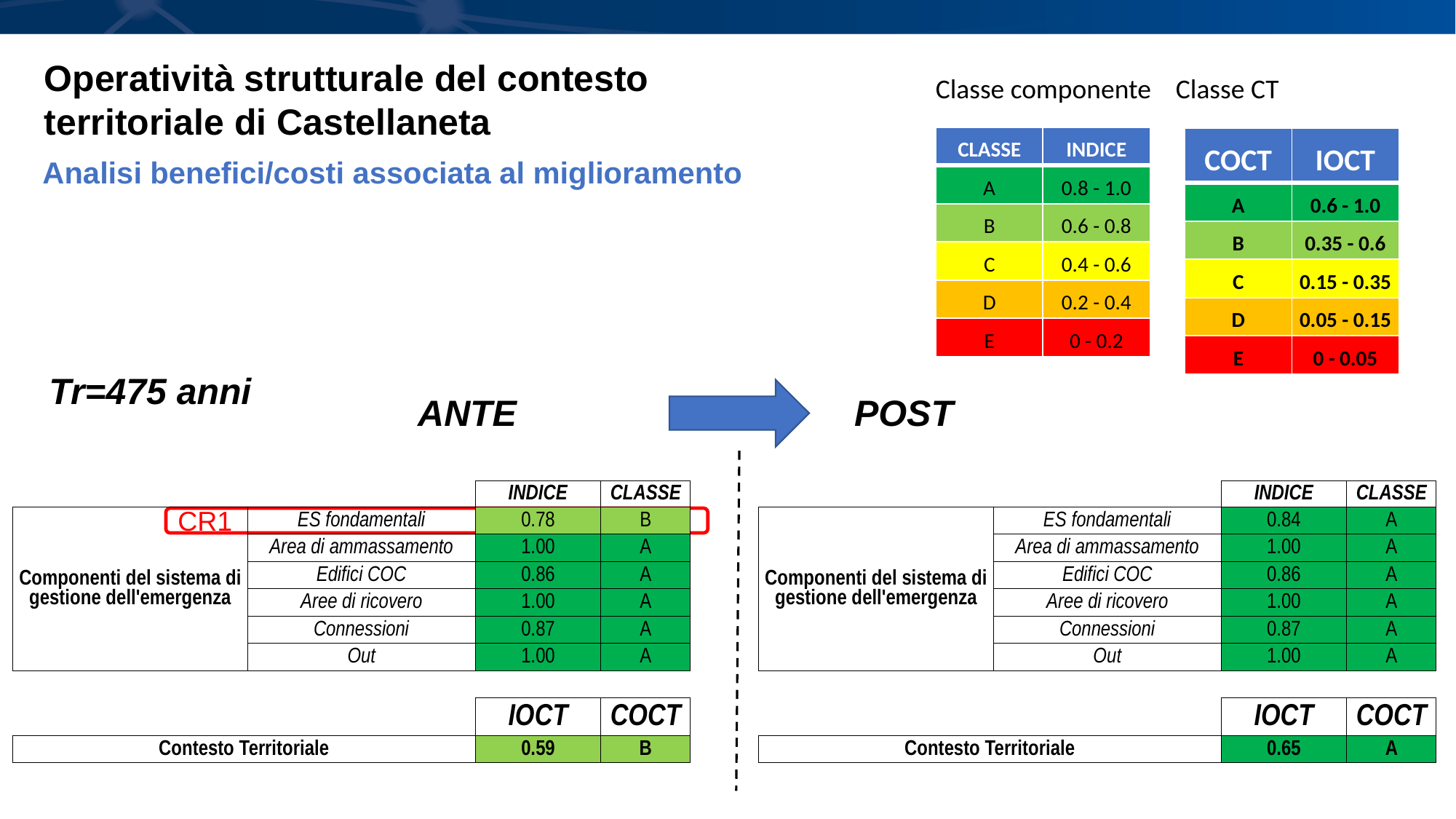

Operatività strutturale del contesto territoriale di Castellaneta
Classe componente    Classe CT
| CLASSE | INDICE |
| --- | --- |
| A | 0.8 - 1.0 |
| B | 0.6 - 0.8 |
| C | 0.4 - 0.6 |
| D | 0.2 - 0.4 |
| E | 0 - 0.2 |
| COCT | IOCT |
| --- | --- |
| A | 0.6 - 1.0 |
| B | 0.35 - 0.6 |
| C | 0.15 - 0.35 |
| D | 0.05 - 0.15 |
| E | 0 - 0.05 |
Analisi benefici/costi associata al miglioramento
Tr=475 anni

  	ANTE				POST
|  |  | INDICE | CLASSE |
| --- | --- | --- | --- |
| Componenti del sistema di gestione dell'emergenza | ES fondamentali | 0.78 | B |
|  | Area di ammassamento | 1.00 | A |
|  | Edifici COC | 0.86 | A |
|  | Aree di ricovero | 1.00 | A |
|  | Connessioni | 0.87 | A |
|  | Out | 1.00 | A |
|  |  |  |  |
|  |  | IOCT | COCT |
| Contesto Territoriale |  | 0.59 | B |
|  |  | INDICE | CLASSE |
| --- | --- | --- | --- |
| Componenti del sistema di gestione dell'emergenza | ES fondamentali | 0.84 | A |
|  | Area di ammassamento | 1.00 | A |
|  | Edifici COC | 0.86 | A |
|  | Aree di ricovero | 1.00 | A |
|  | Connessioni | 0.87 | A |
|  | Out | 1.00 | A |
|  |  |  |  |
|  |  | IOCT | COCT |
| Contesto Territoriale |  | 0.65 | A |
CR1